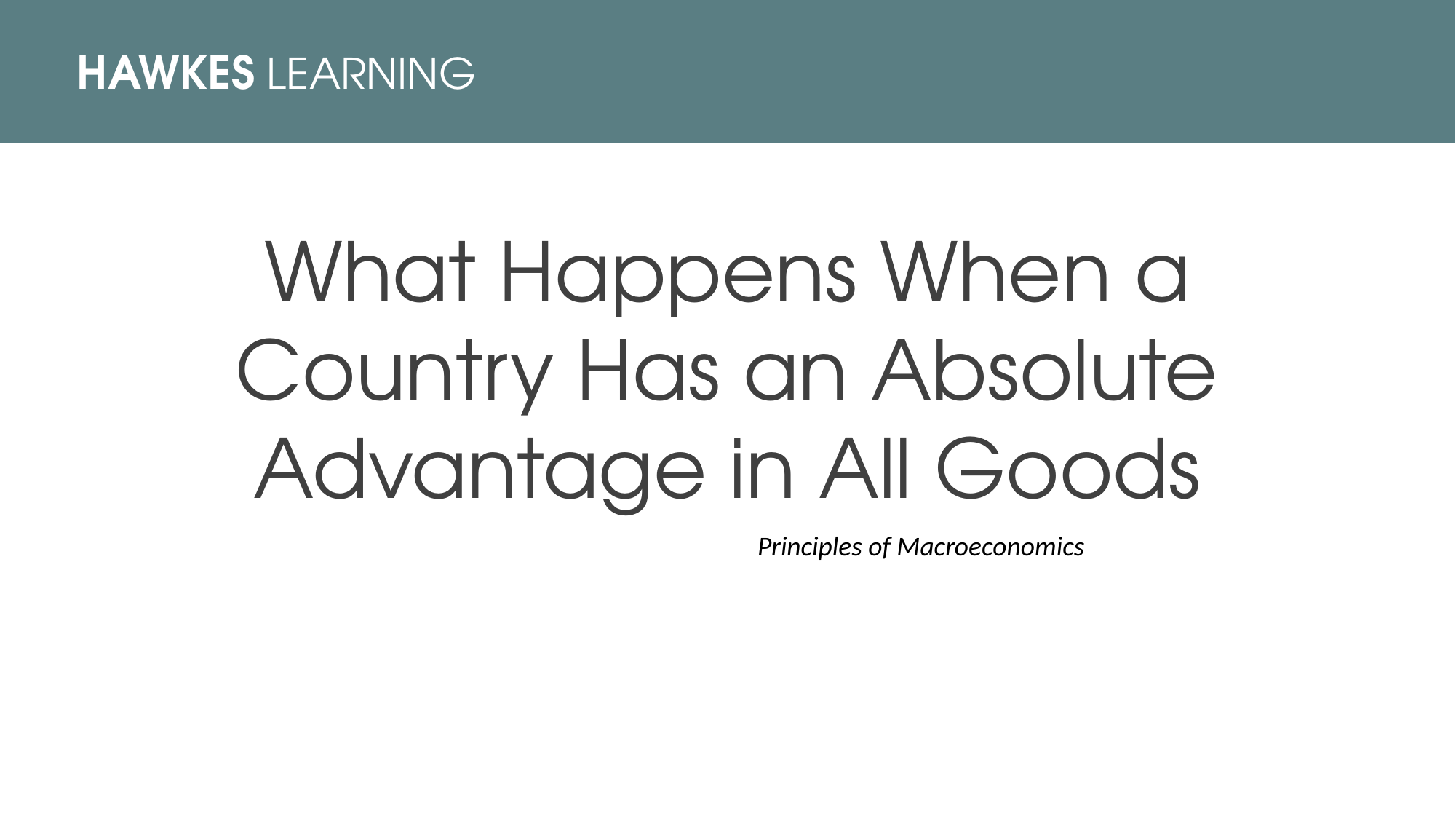

HAWKES LEARNING
What Happens When a Country Has an Absolute Advantage in All Goods
Principles of Macroeconomics